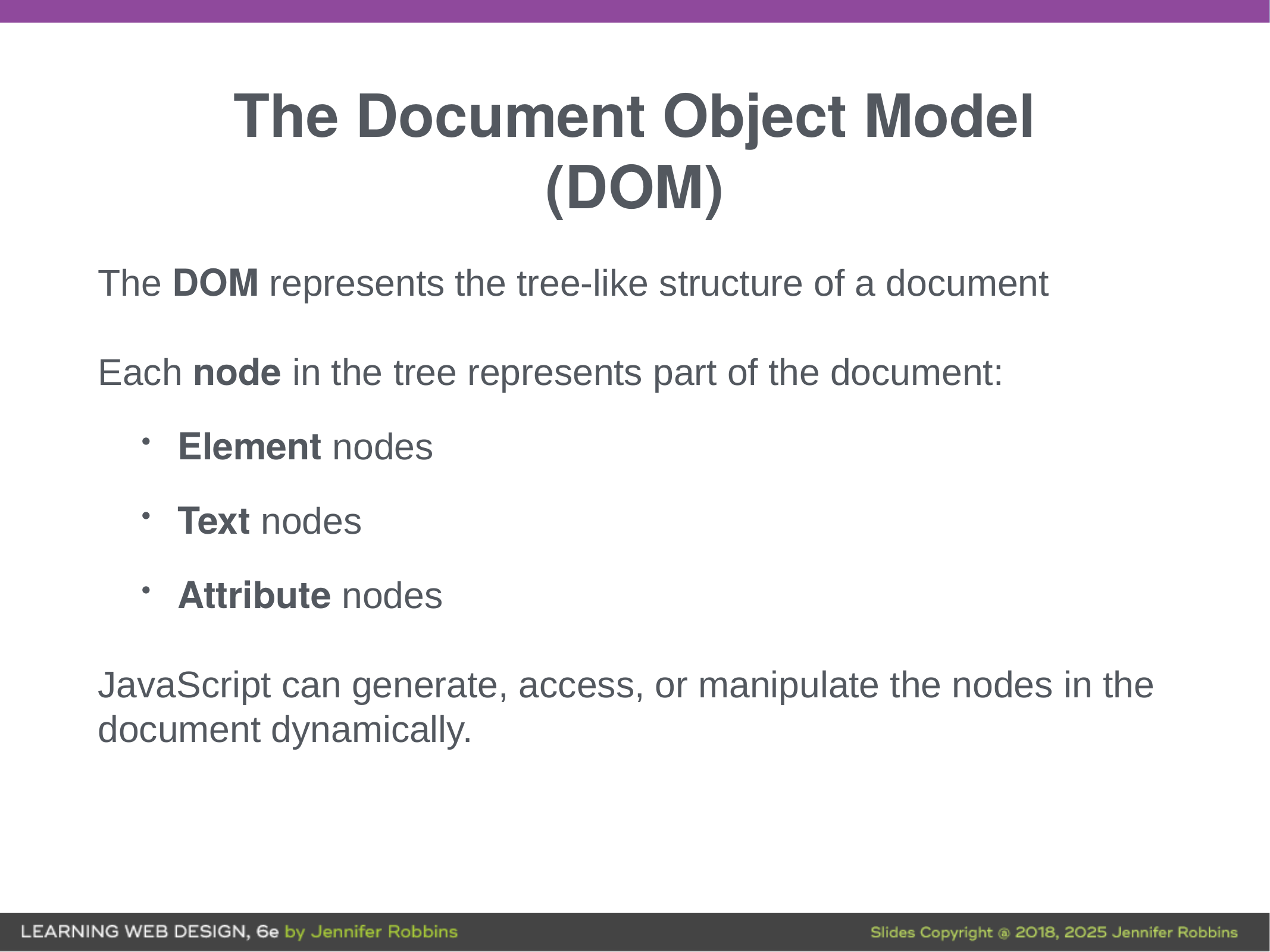

# The Document Object Model (DOM)
The DOM represents the tree-like structure of a document
Each node in the tree represents part of the document:
Element nodes
Text nodes
Attribute nodes
JavaScript can generate, access, or manipulate the nodes in the document dynamically.